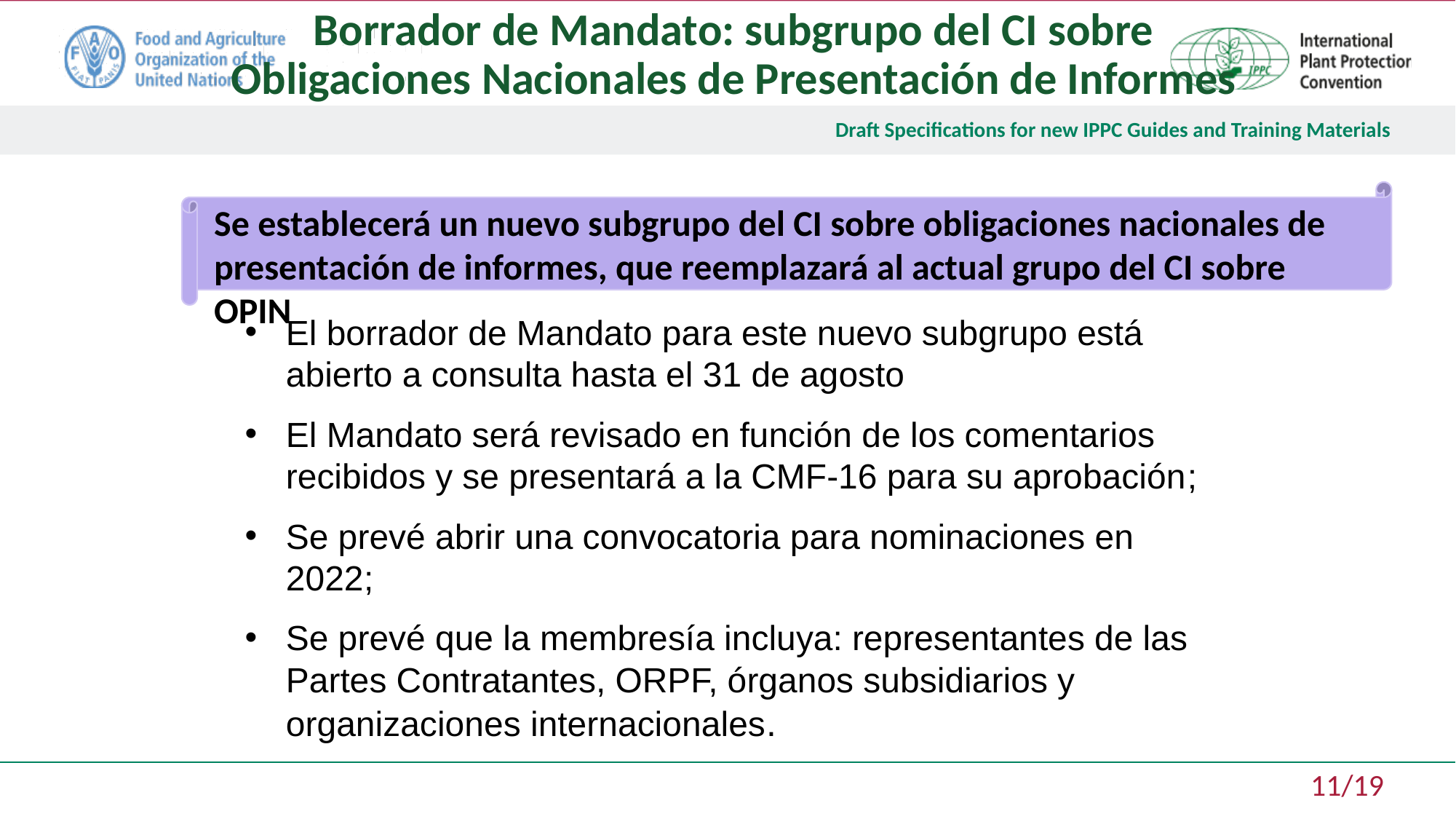

Borrador de Mandato: subgrupo del CI sobre Obligaciones Nacionales de Presentación de Informes

Se establecerá un nuevo subgrupo del CI sobre obligaciones nacionales de presentación de informes, que reemplazará al actual grupo del CI sobre OPIN
El borrador de Mandato para este nuevo subgrupo está abierto a consulta hasta el 31 de agosto
El Mandato será revisado en función de los comentarios recibidos y se presentará a la CMF-16 para su aprobación;
Se prevé abrir una convocatoria para nominaciones en 2022;
Se prevé que la membresía incluya: representantes de las Partes Contratantes, ORPF, órganos subsidiarios y organizaciones internacionales.